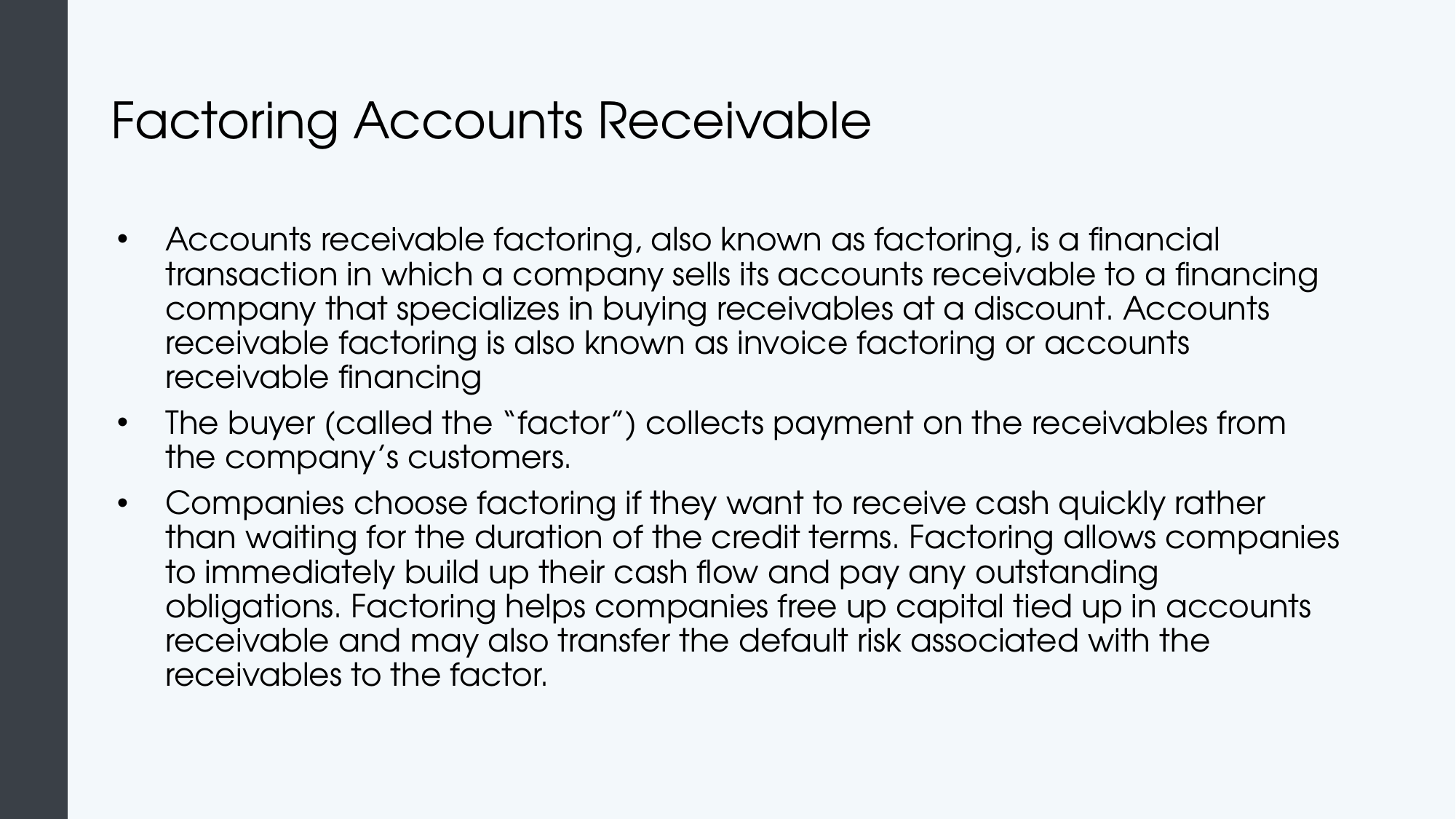

# Factoring Accounts Receivable
Accounts receivable factoring, also known as factoring, is a financial transaction in which a company sells its accounts receivable to a financing company that specializes in buying receivables at a discount. Accounts receivable factoring is also known as invoice factoring or accounts receivable financing
The buyer (called the “factor”) collects payment on the receivables from the company’s customers.
Companies choose factoring if they want to receive cash quickly rather than waiting for the duration of the credit terms. Factoring allows companies to immediately build up their cash flow and pay any outstanding obligations. Factoring helps companies free up capital tied up in accounts receivable and may also transfer the default risk associated with the receivables to the factor.